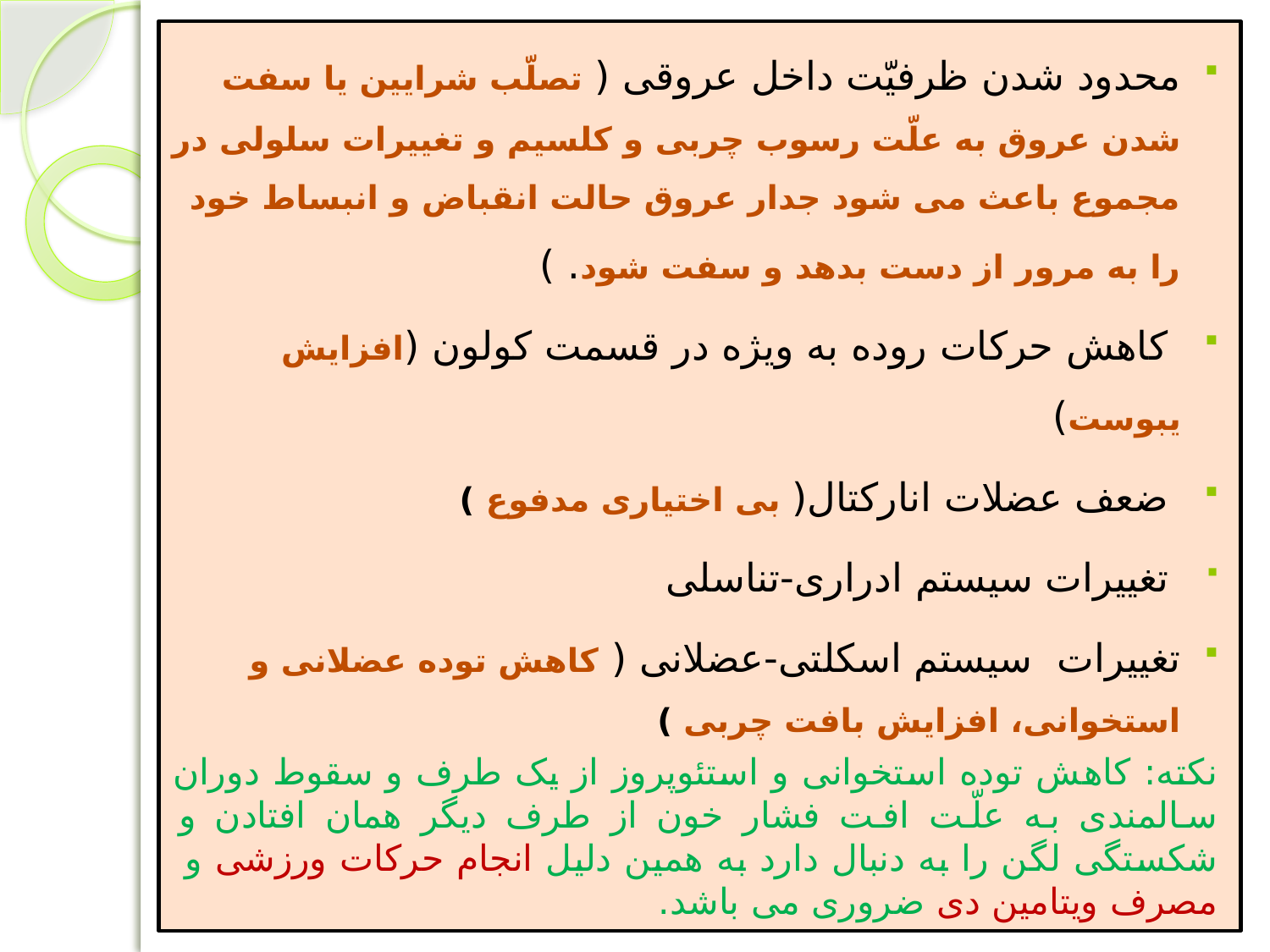

محدود شدن ظرفیّت داخل عروقی ( تصلّب شرایین یا سفت شدن عروق به علّت رسوب چربی و کلسیم و تغییرات سلولی در مجموع باعث می شود جدار عروق حالت انقباض و انبساط خود را به مرور از دست بدهد و سفت شود. )
 کاهش حرکات روده به ویژه در قسمت کولون (افزایش یبوست)
 ضعف عضلات انارکتال( بی اختیاری مدفوع )
 تغییرات سیستم ادراری-تناسلی
تغییرات  سیستم اسکلتی-عضلانی ( کاهش توده عضلانی و استخوانی، افزایش بافت چربی )
نکته: کاهش توده استخوانی و استئوپروز از یک طرف و سقوط دوران سالمندی به علّت افت فشار خون از طرف دیگر همان افتادن و شکستگی لگن را به دنبال دارد به همین دلیل انجام حرکات ورزشی و  مصرف ویتامین دی ضروری می باشد.